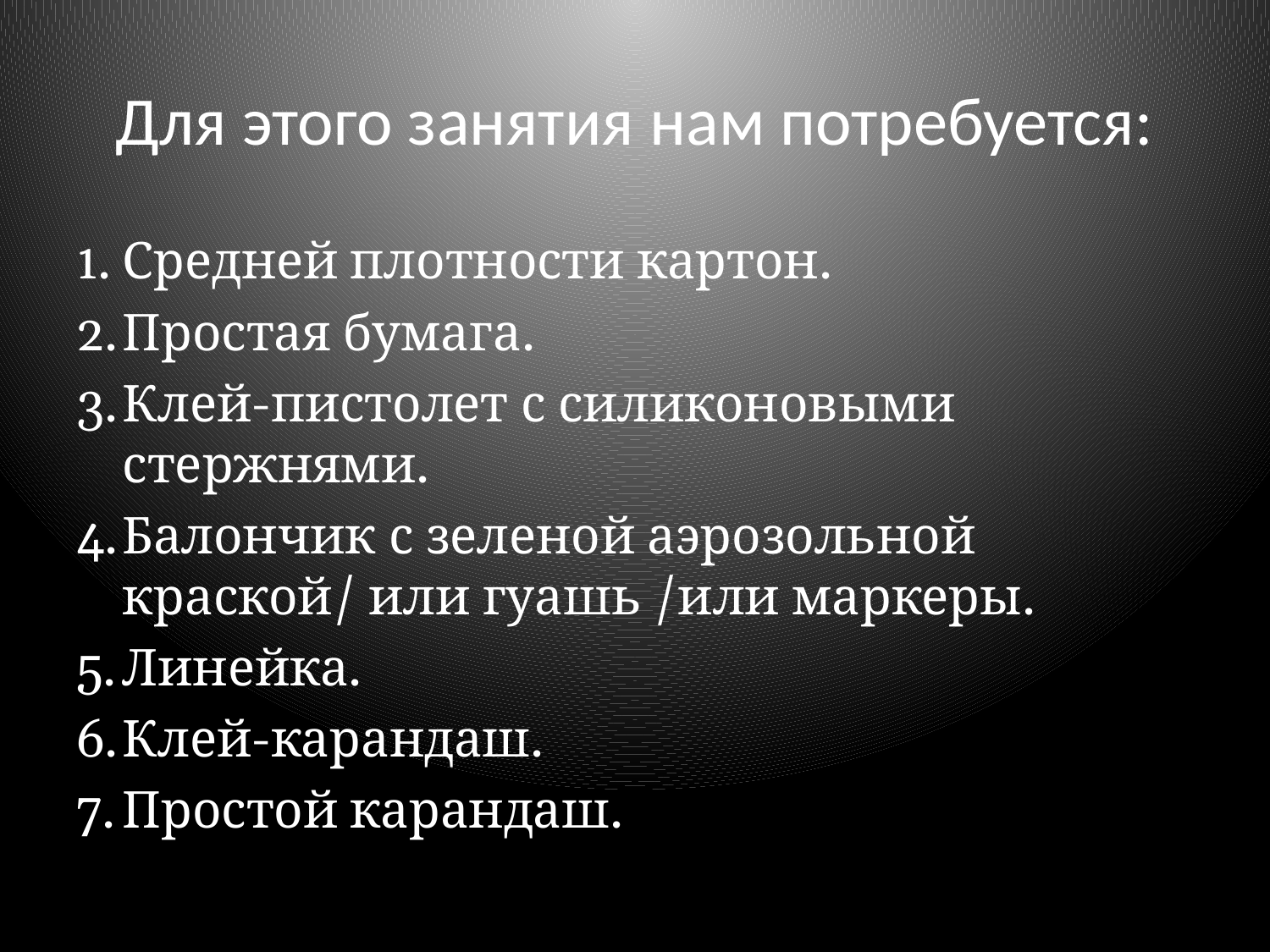

# Для этого занятия нам потребуется:
Средней плотности картон.
Простая бумага.
Клей-пистолет с силиконовыми стержнями.
Балончик с зеленой аэрозольной краской/ или гуашь /или маркеры.
Линейка.
Клей-карандаш.
Простой карандаш.